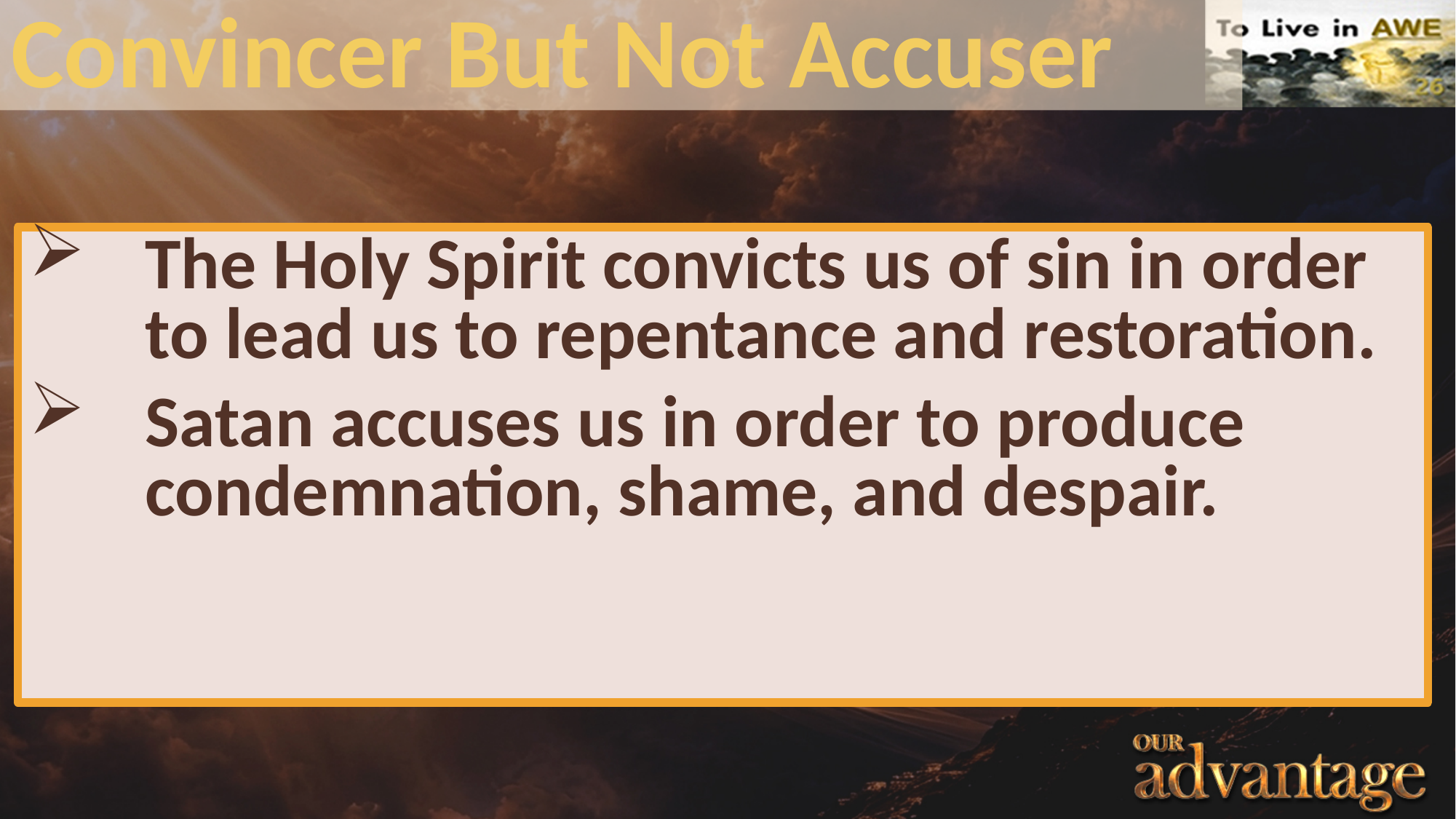

# Convincer But Not Accuser
The Holy Spirit convicts us of sin in order to lead us to repentance and restoration.
Satan accuses us in order to produce condemnation, shame, and despair.